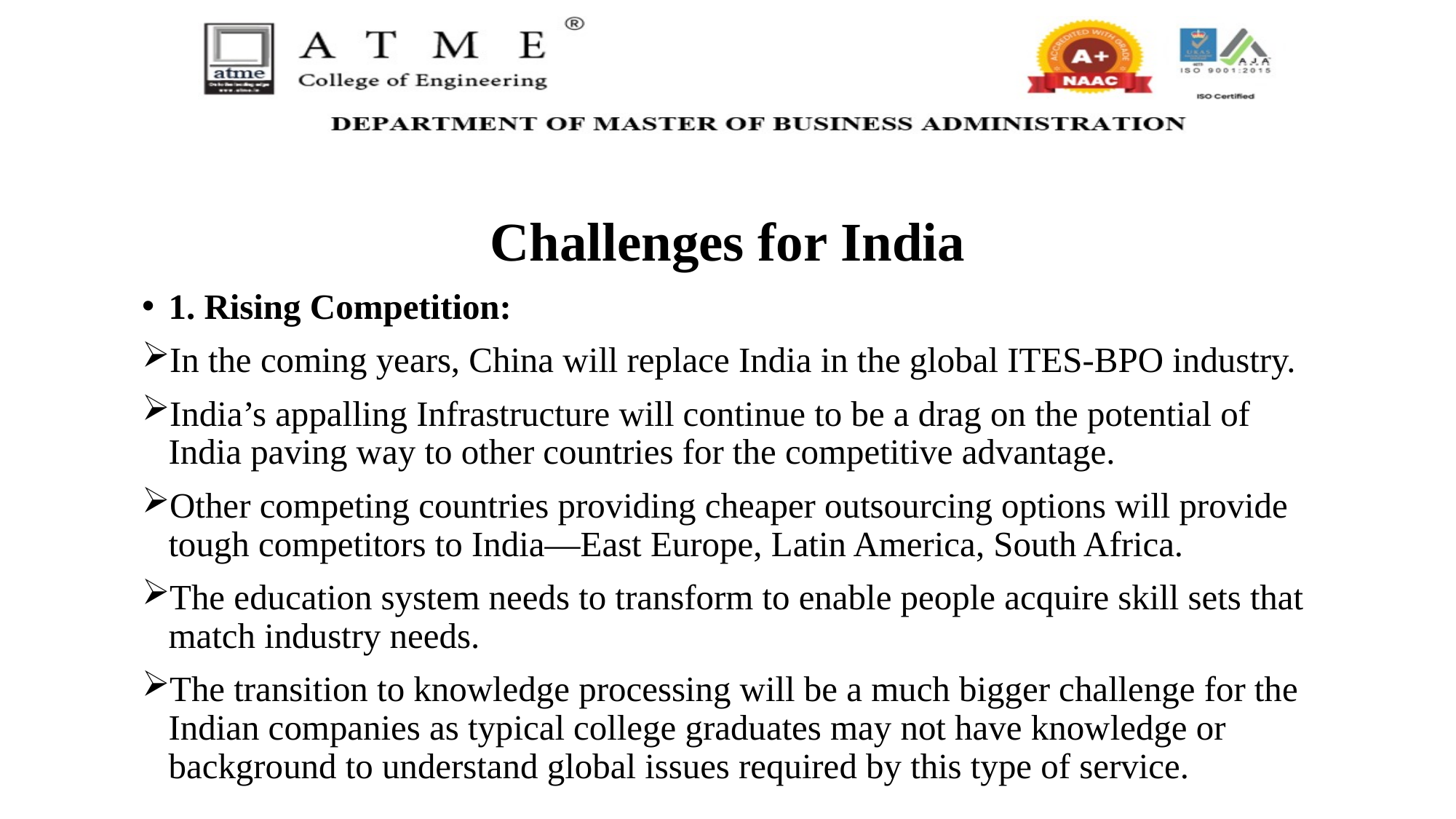

# Challenges for India
1. Rising Competition:
In the coming years, China will replace India in the global ITES-BPO industry.
India’s appalling Infrastructure will continue to be a drag on the potential of India paving way to other countries for the competitive advantage.
Other competing countries providing cheaper outsourcing options will provide tough competitors to India—East Europe, Latin America, South Africa.
The education system needs to transform to enable people acquire skill sets that match industry needs.
The transition to knowledge processing will be a much bigger challenge for the Indian companies as typical college graduates may not have knowledge or background to understand global issues required by this type of service.